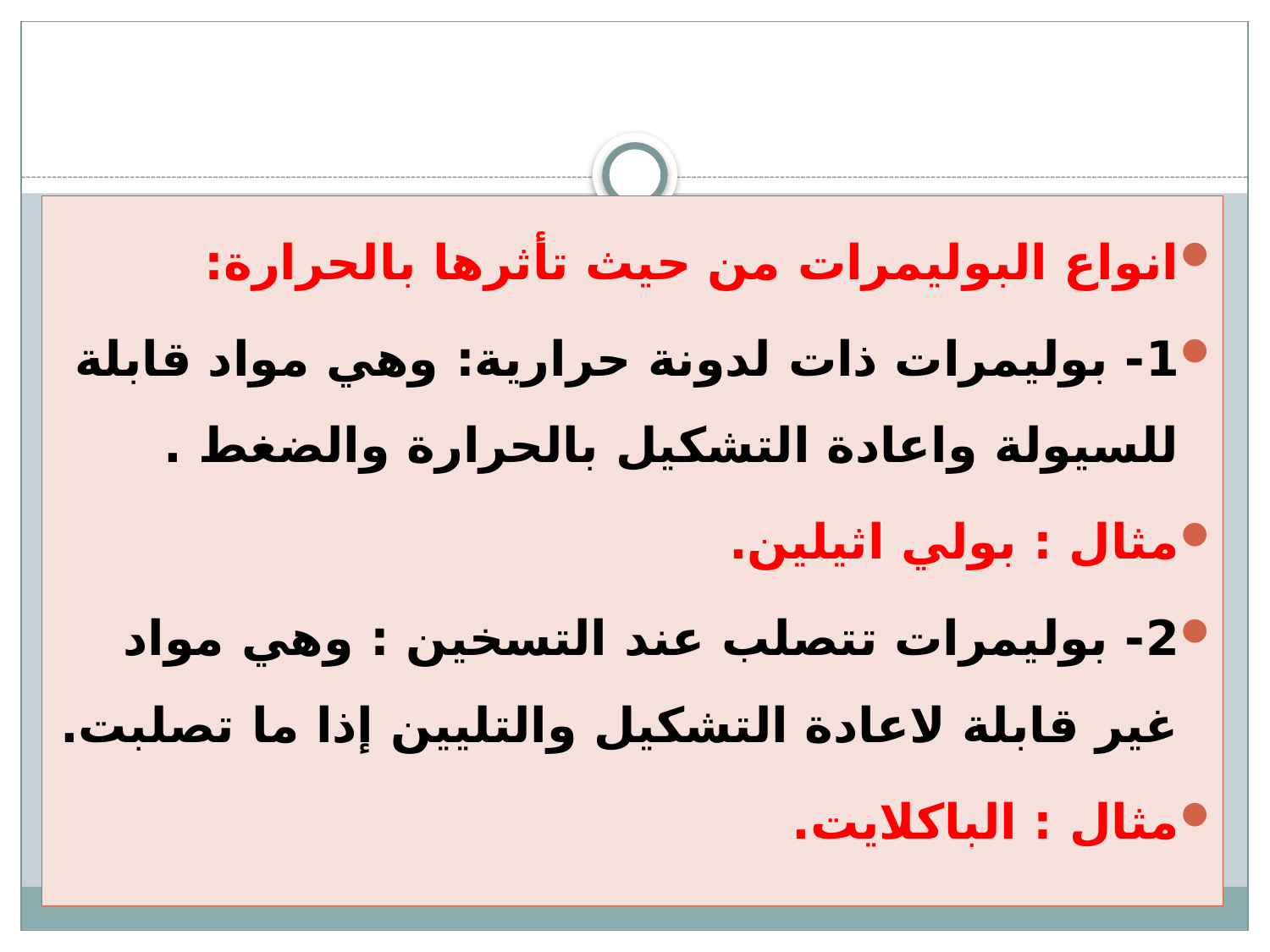

#
انواع البوليمرات من حيث تأثرها بالحرارة:
1- بوليمرات ذات لدونة حرارية: وهي مواد قابلة للسيولة واعادة التشكيل بالحرارة والضغط .
مثال : بولي اثيلين.
2- بوليمرات تتصلب عند التسخين : وهي مواد غير قابلة لاعادة التشكيل والتليين إذا ما تصلبت.
مثال : الباكلايت.